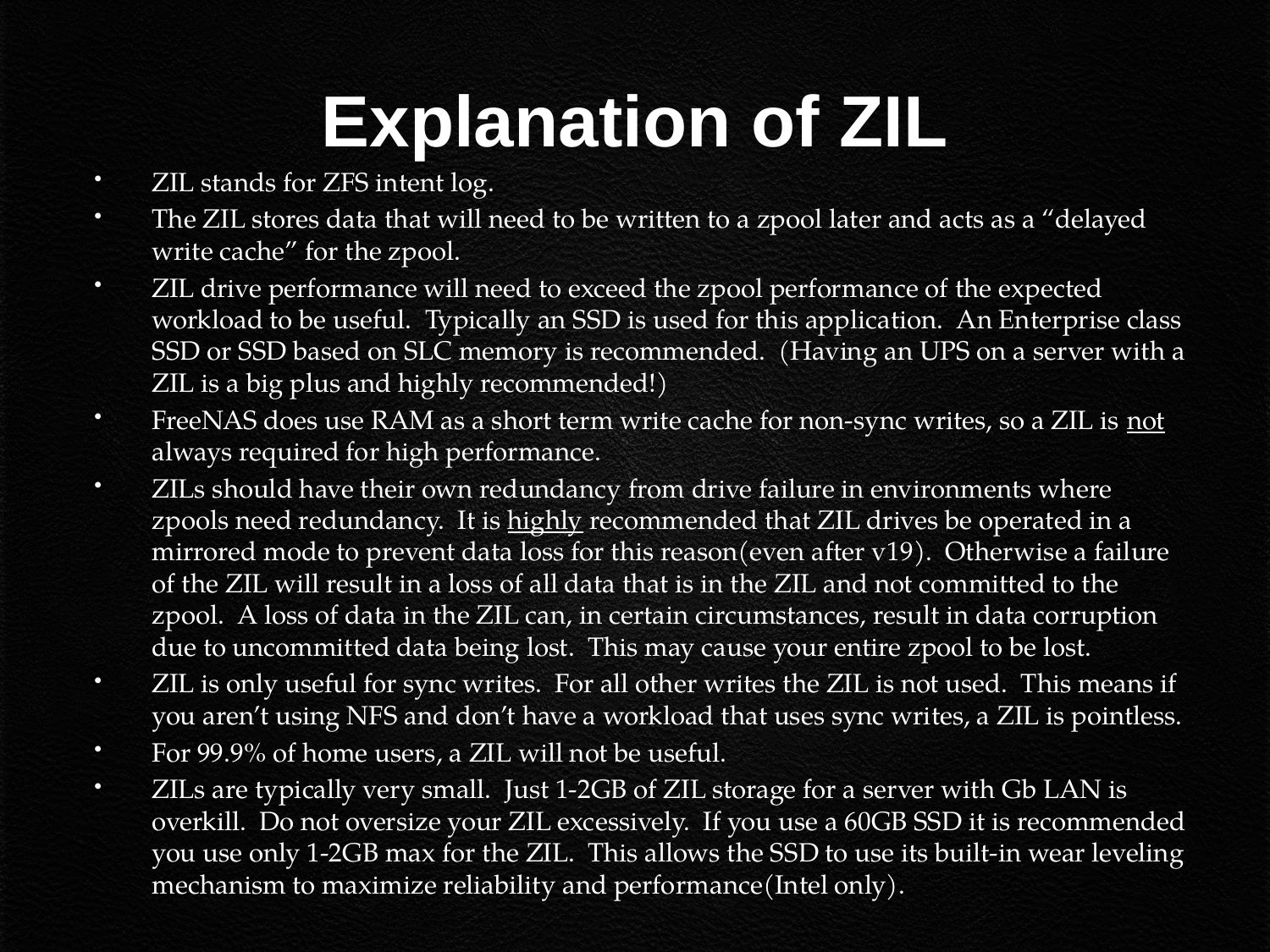

# Explanation of ZIL
ZIL stands for ZFS intent log.
The ZIL stores data that will need to be written to a zpool later and acts as a “delayed write cache” for the zpool.
ZIL drive performance will need to exceed the zpool performance of the expected workload to be useful.  Typically an SSD is used for this application.  An Enterprise class SSD or SSD based on SLC memory is recommended.  (Having an UPS on a server with a ZIL is a big plus and highly recommended!)
FreeNAS does use RAM as a short term write cache for non-sync writes, so a ZIL is not always required for high performance.
ZILs should have their own redundancy from drive failure in environments where zpools need redundancy.  It is highly recommended that ZIL drives be operated in a mirrored mode to prevent data loss for this reason(even after v19).  Otherwise a failure of the ZIL will result in a loss of all data that is in the ZIL and not committed to the zpool.  A loss of data in the ZIL can, in certain circumstances, result in data corruption due to uncommitted data being lost.  This may cause your entire zpool to be lost.
ZIL is only useful for sync writes.  For all other writes the ZIL is not used.  This means if you aren’t using NFS and don’t have a workload that uses sync writes, a ZIL is pointless.
For 99.9% of home users, a ZIL will not be useful.
ZILs are typically very small.  Just 1-2GB of ZIL storage for a server with Gb LAN is overkill.  Do not oversize your ZIL excessively.  If you use a 60GB SSD it is recommended you use only 1-2GB max for the ZIL.  This allows the SSD to use its built-in wear leveling mechanism to maximize reliability and performance(Intel only).